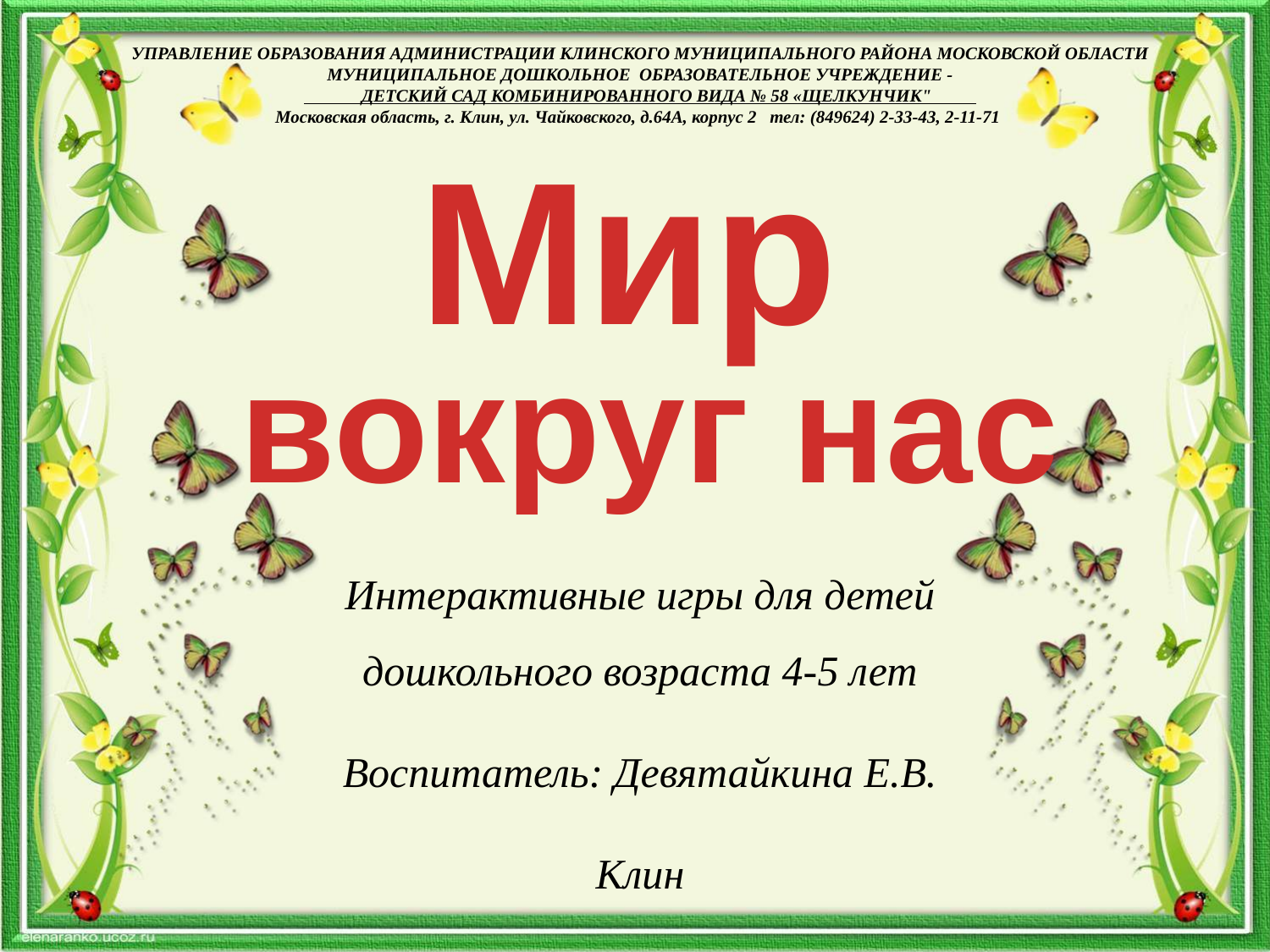

УПРАВЛЕНИЕ ОБРАЗОВАНИЯ АДМИНИСТРАЦИИ КЛИНСКОГО МУНИЦИПАЛЬНОГО РАЙОНА МОСКОВСКОЙ ОБЛАСТИ
МУНИЦИПАЛЬНОЕ ДОШКОЛЬНОЕ  ОБРАЗОВАТЕЛЬНОЕ УЧРЕЖДЕНИЕ -
             ДЕТСКИЙ САД КОМБИНИРОВАННОГО ВИДА № 58 «ЩЕЛКУНЧИК"
Московская область, г. Клин, ул. Чайковского, д.64А, корпус 2   тел: (849624) 2-33-43, 2-11-71
Мир
вокруг нас
Интерактивные игры для детей дошкольного возраста 4-5 лет

Воспитатель: Девятайкина Е.В.

Клин